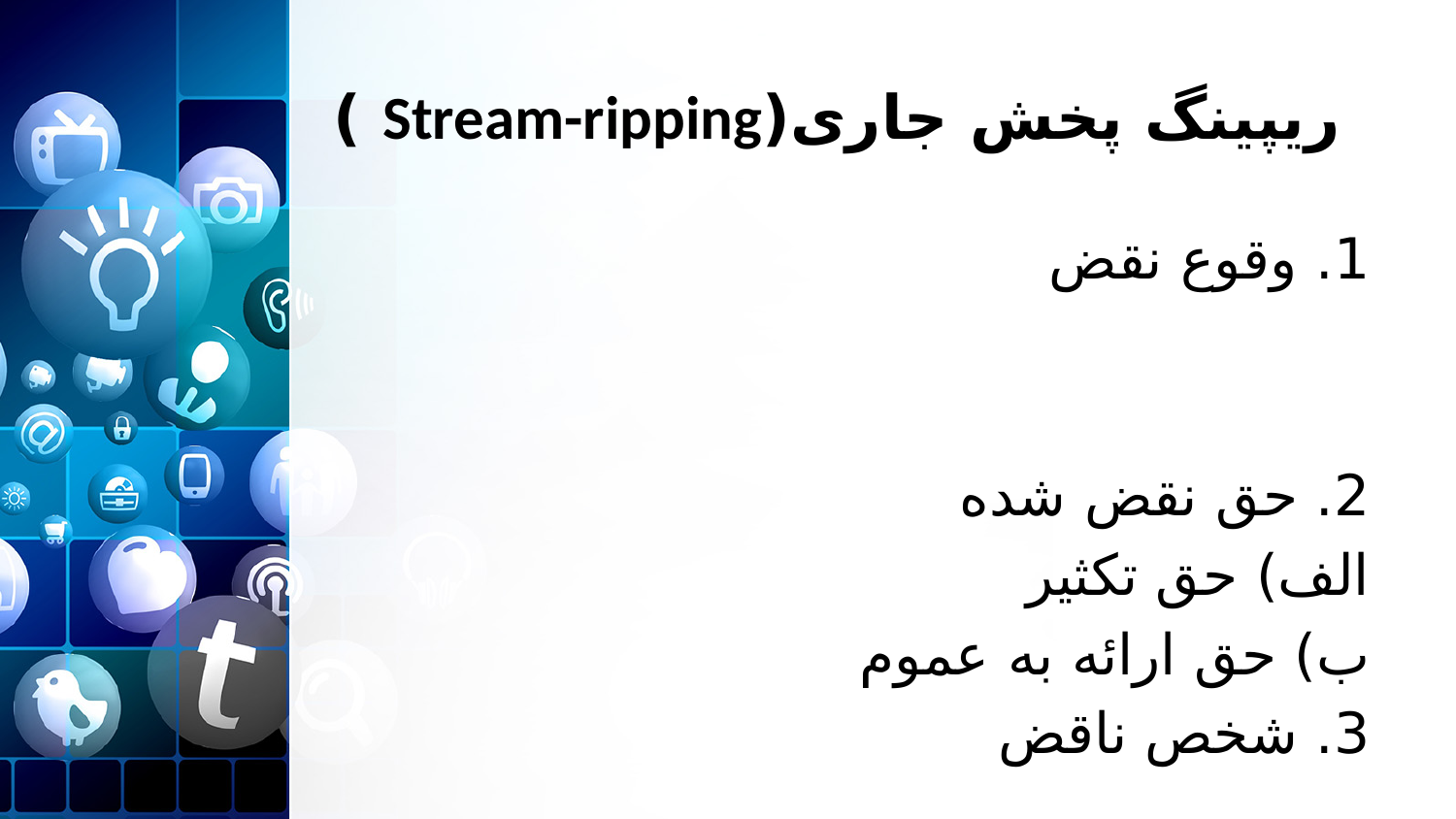

# ریپینگ پخش جاری(Stream-ripping )
1. وقوع نقض

2. حق نقض شده
الف) حق تکثیر
ب) حق ارائه به عموم
3. شخص ناقض